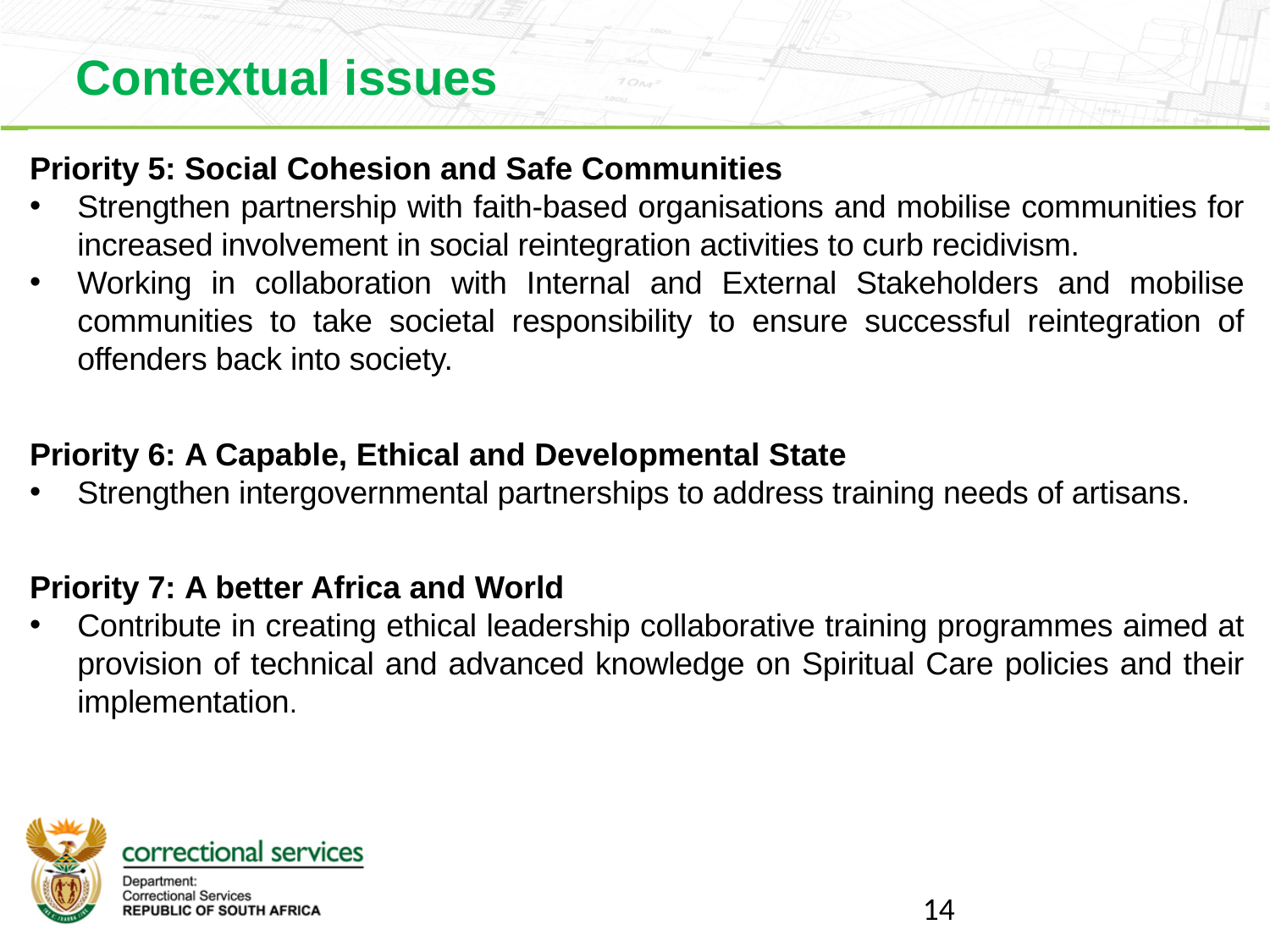

Contextual issues
Priority 5: Social Cohesion and Safe Communities
Strengthen partnership with faith-based organisations and mobilise communities for increased involvement in social reintegration activities to curb recidivism.
Working in collaboration with Internal and External Stakeholders and mobilise communities to take societal responsibility to ensure successful reintegration of offenders back into society.

Priority 6: A Capable, Ethical and Developmental State
Strengthen intergovernmental partnerships to address training needs of artisans.

Priority 7: A better Africa and World
Contribute in creating ethical leadership collaborative training programmes aimed at provision of technical and advanced knowledge on Spiritual Care policies and their implementation.
14